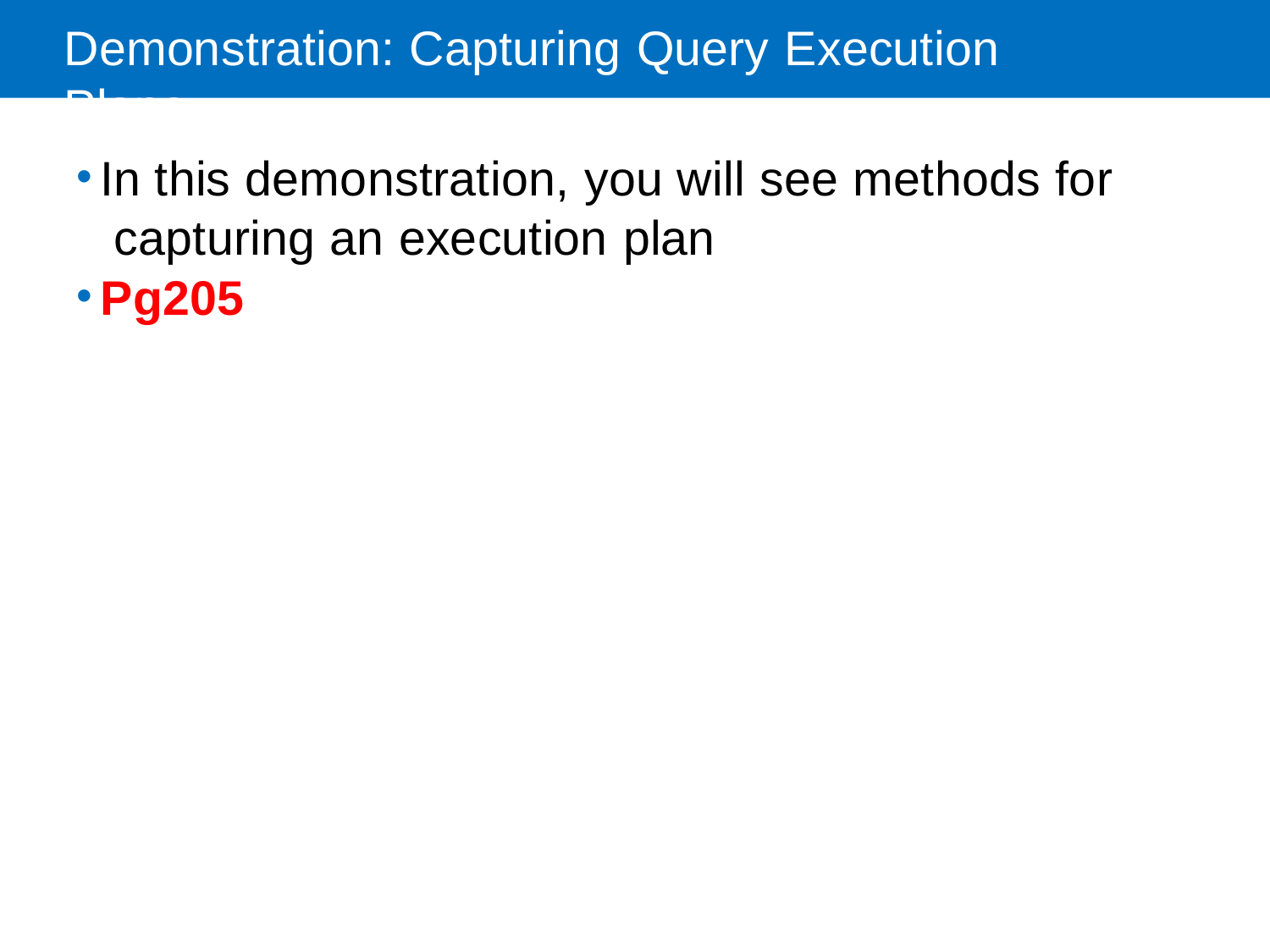

# Demonstration: Capturing Query Execution Plans
In this demonstration, you will see methods for  capturing an execution plan
Pg205